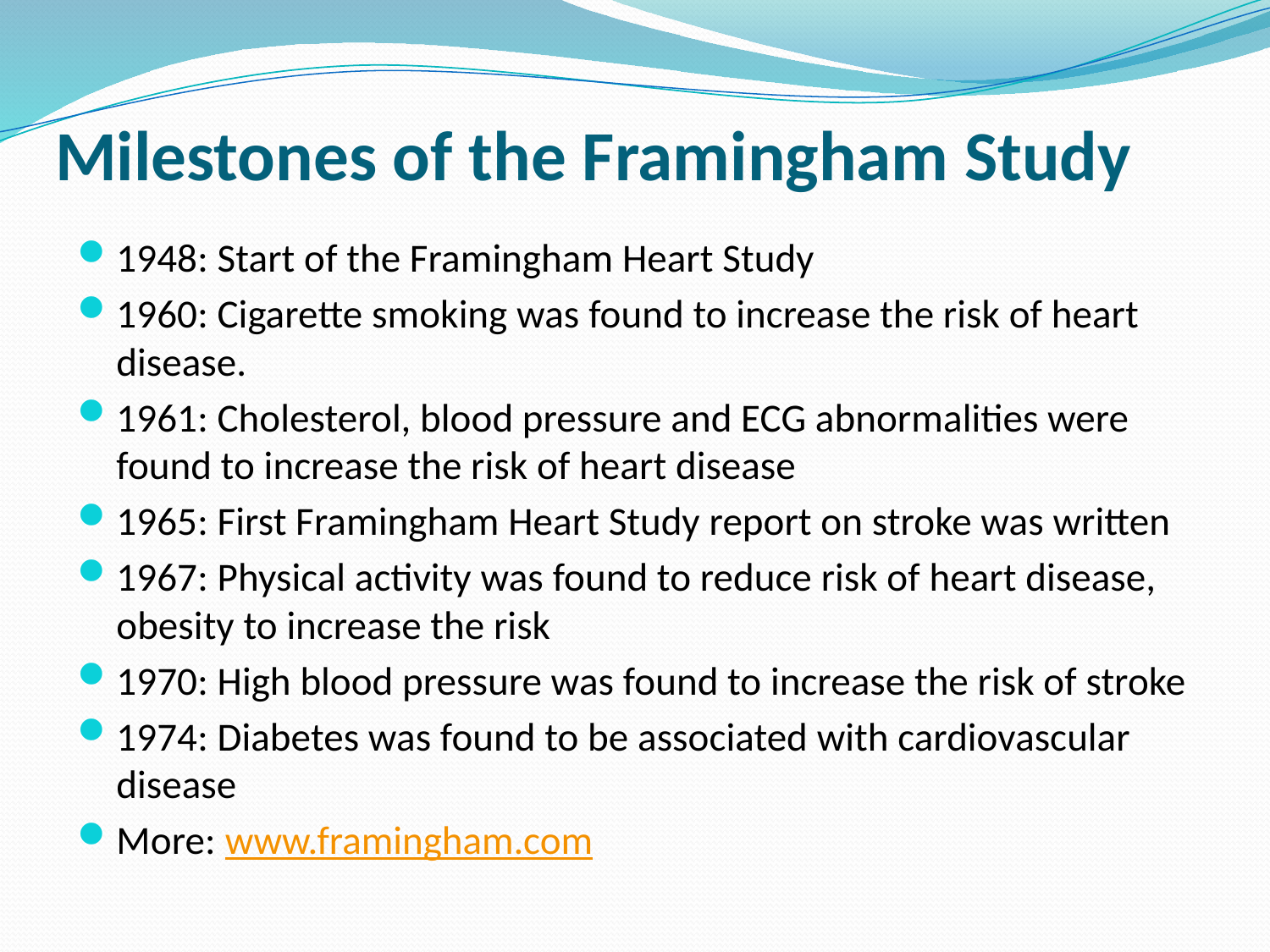

# Milestones of the Framingham Study
1948: Start of the Framingham Heart Study
1960: Cigarette smoking was found to increase the risk of heart disease.
1961: Cholesterol, blood pressure and ECG abnormalities were found to increase the risk of heart disease
1965: First Framingham Heart Study report on stroke was written
1967: Physical activity was found to reduce risk of heart disease, obesity to increase the risk
1970: High blood pressure was found to increase the risk of stroke
1974: Diabetes was found to be associated with cardiovascular disease
More: www.framingham.com